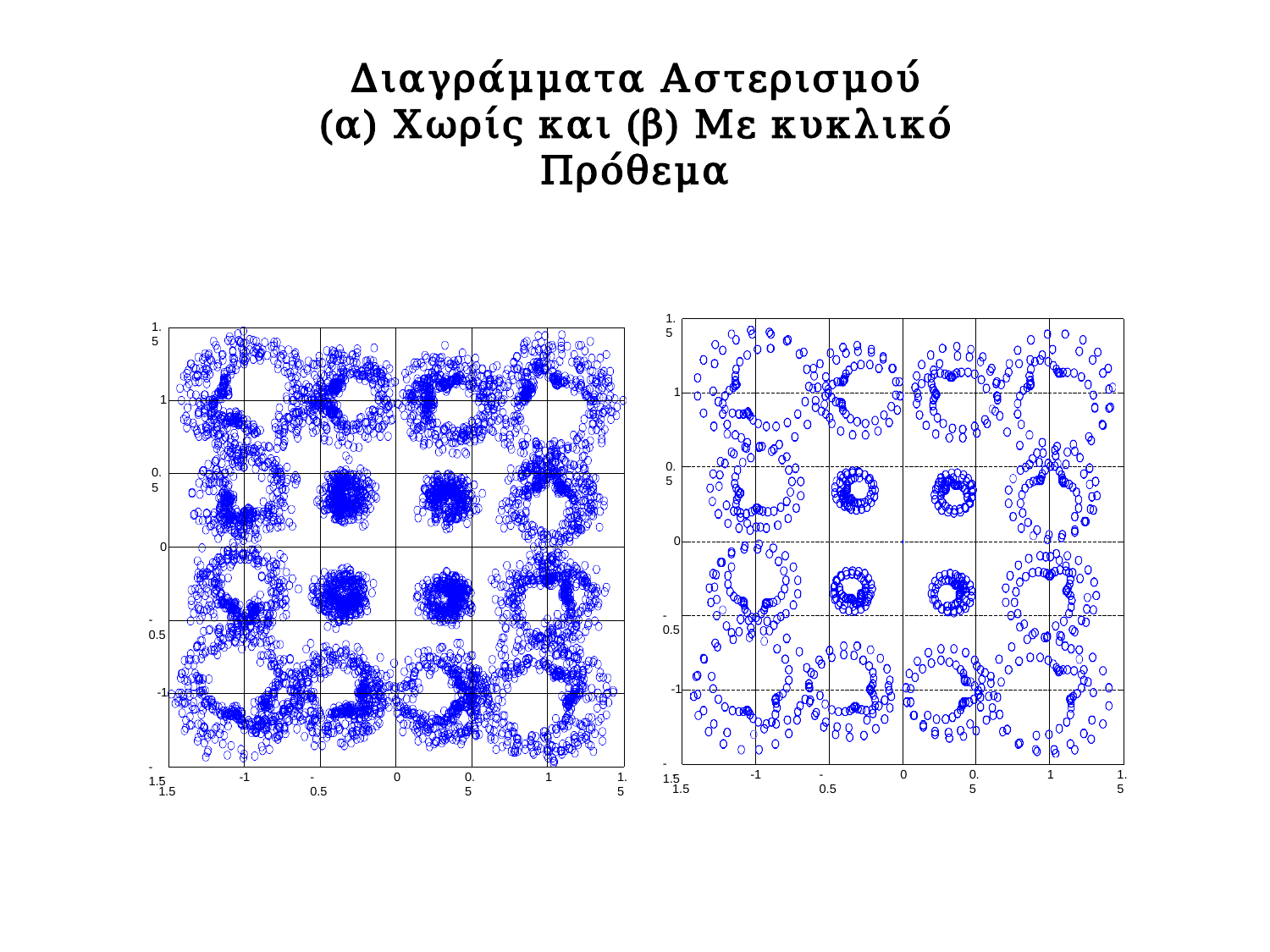

# Διαγράμματα Αστερισμού (α) Χωρίς και (β) Με κυκλικό Πρόθεμα

1.5

1

0.5

0

-0.5

-1

-1.5

-1.5
-1
-0.5
0
0.5
1
1.5
1.5
|  |  |  |  |  |  |
| --- | --- | --- | --- | --- | --- |
|  |  |  |  |  |  |
|  |  |  |  |  |  |
|  |  |  |  |  |  |
|  |  |  |  |  |  |
|  |  |  |  |  |  |

1
0.5
0
-0.5
-1
-1.5
-1.5
-1
-0.5
0
0.5
1
1.5